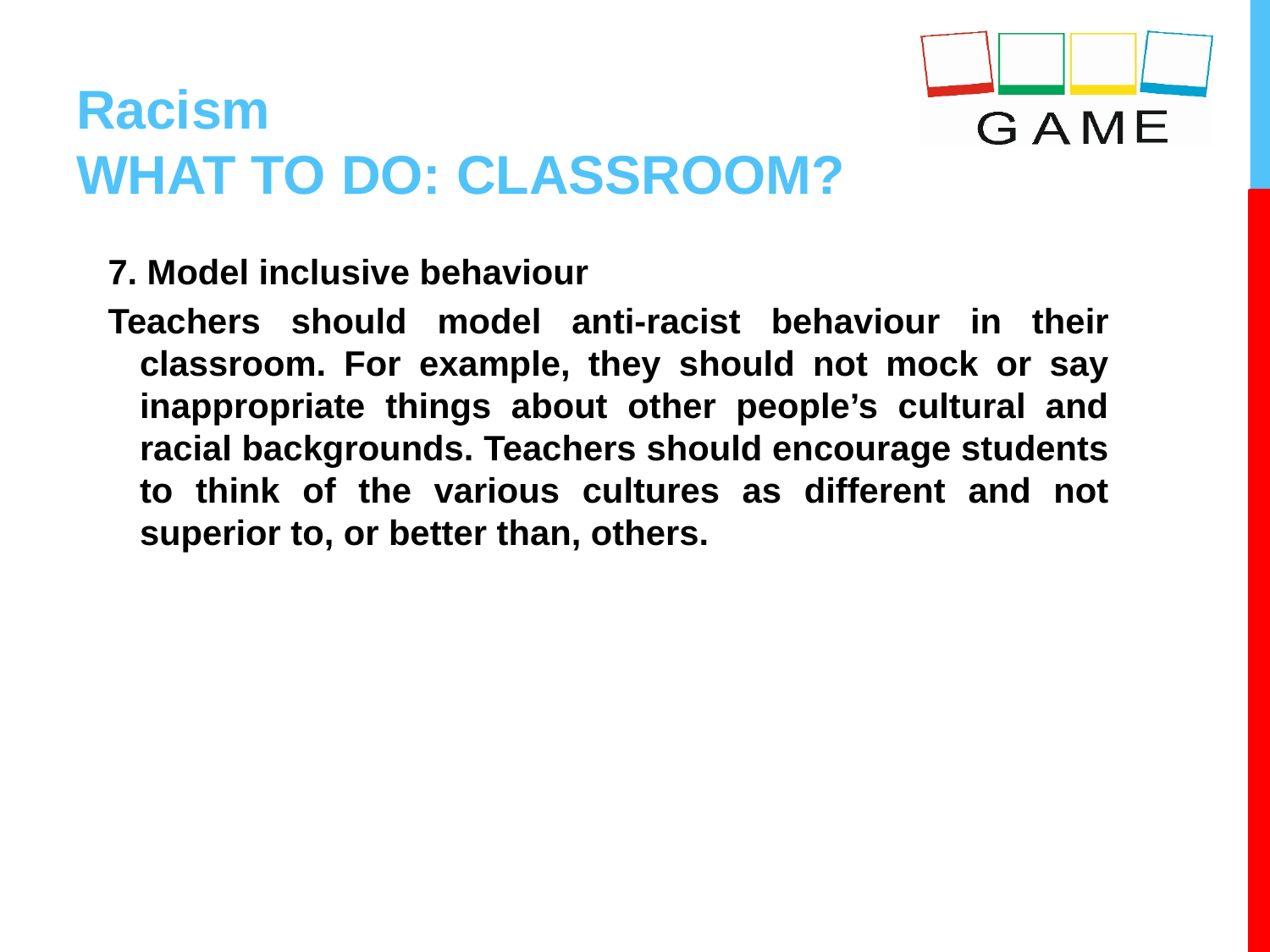

# Racism WHAT TO DO: CLASSROOM?
7. Model inclusive behaviour
Teachers should model anti-racist behaviour in their classroom. For example, they should not mock or say inappropriate things about other people’s cultural and racial backgrounds. Teachers should encourage students to think of the various cultures as different and not superior to, or better than, others.